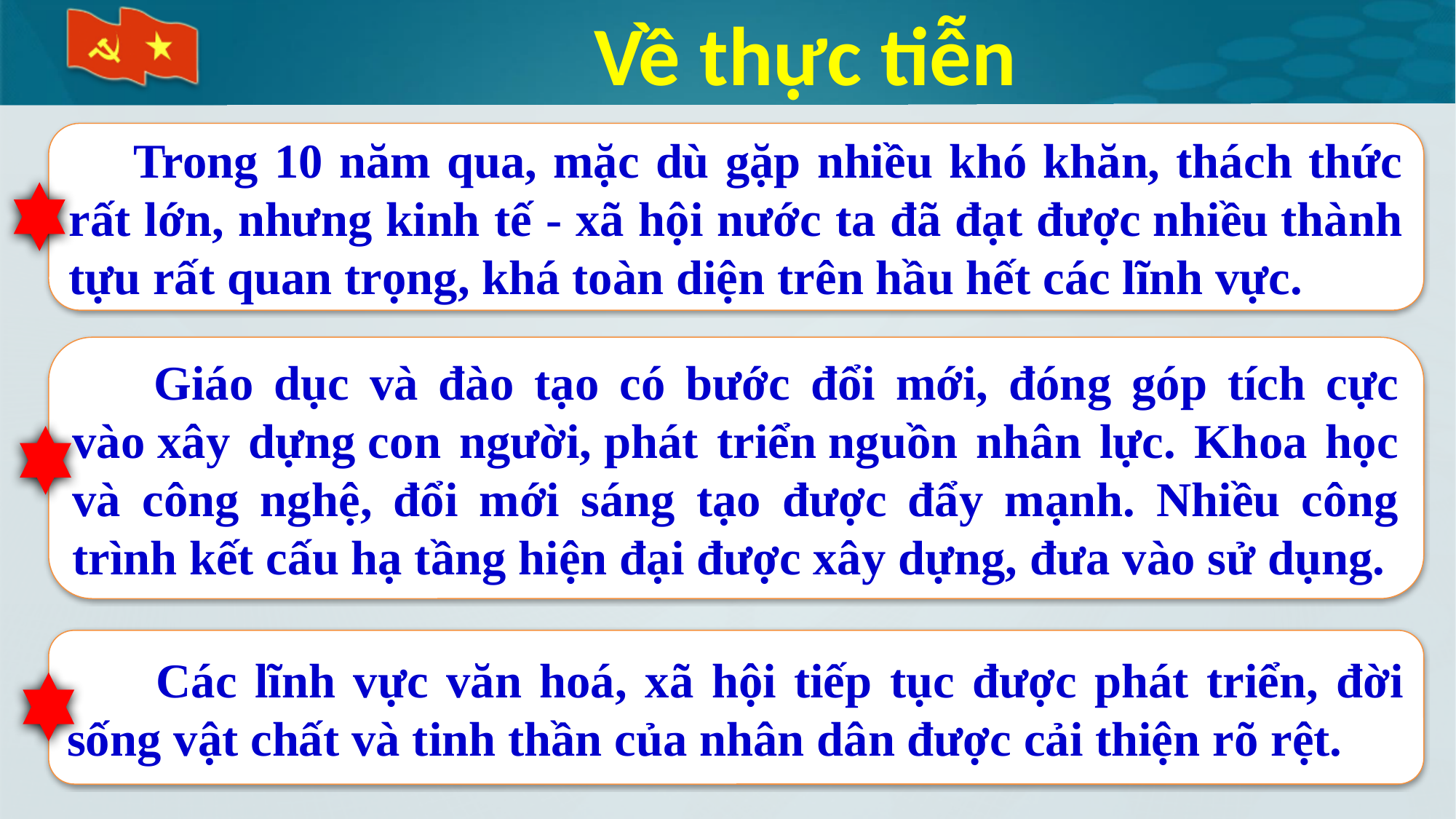

# Về thực tiễn
    Trong 10 năm qua, mặc dù gặp nhiều khó khăn, thách thức rất lớn, nhưng kinh tế - xã hội nước ta đã đạt được nhiều thành tựu rất quan trọng, khá toàn diện trên hầu hết các lĩnh vực.

    Giáo dục và đào tạo có bước đổi mới, đóng góp tích cực vào xây dựng con người, phát triển nguồn nhân lực. Khoa học và công nghệ, đổi mới sáng tạo được đẩy mạnh. Nhiều công trình kết cấu hạ tầng hiện đại được xây dựng, đưa vào sử dụng.

     Các lĩnh vực văn hoá, xã hội tiếp tục được phát triển, đời sống vật chất và tinh thần của nhân dân được cải thiện rõ rệt.